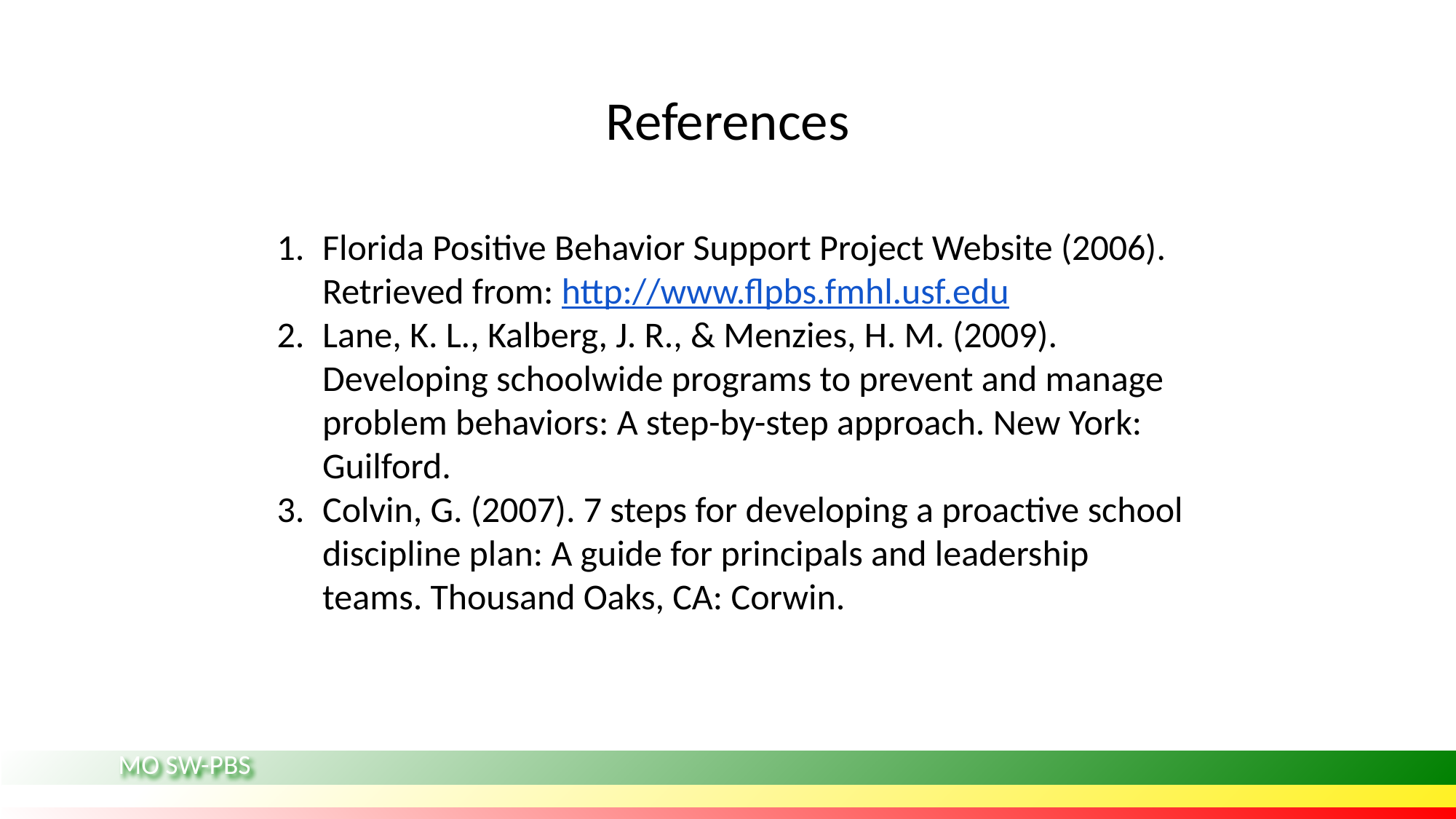

# References
Florida Positive Behavior Support Project Website (2006). Retrieved from: http://www.flpbs.fmhl.usf.edu
Lane, K. L., Kalberg, J. R., & Menzies, H. M. (2009). Developing schoolwide programs to prevent and manage problem behaviors: A step-by-step approach. New York: Guilford.
Colvin, G. (2007). 7 steps for developing a proactive school discipline plan: A guide for principals and leadership teams. Thousand Oaks, CA: Corwin.